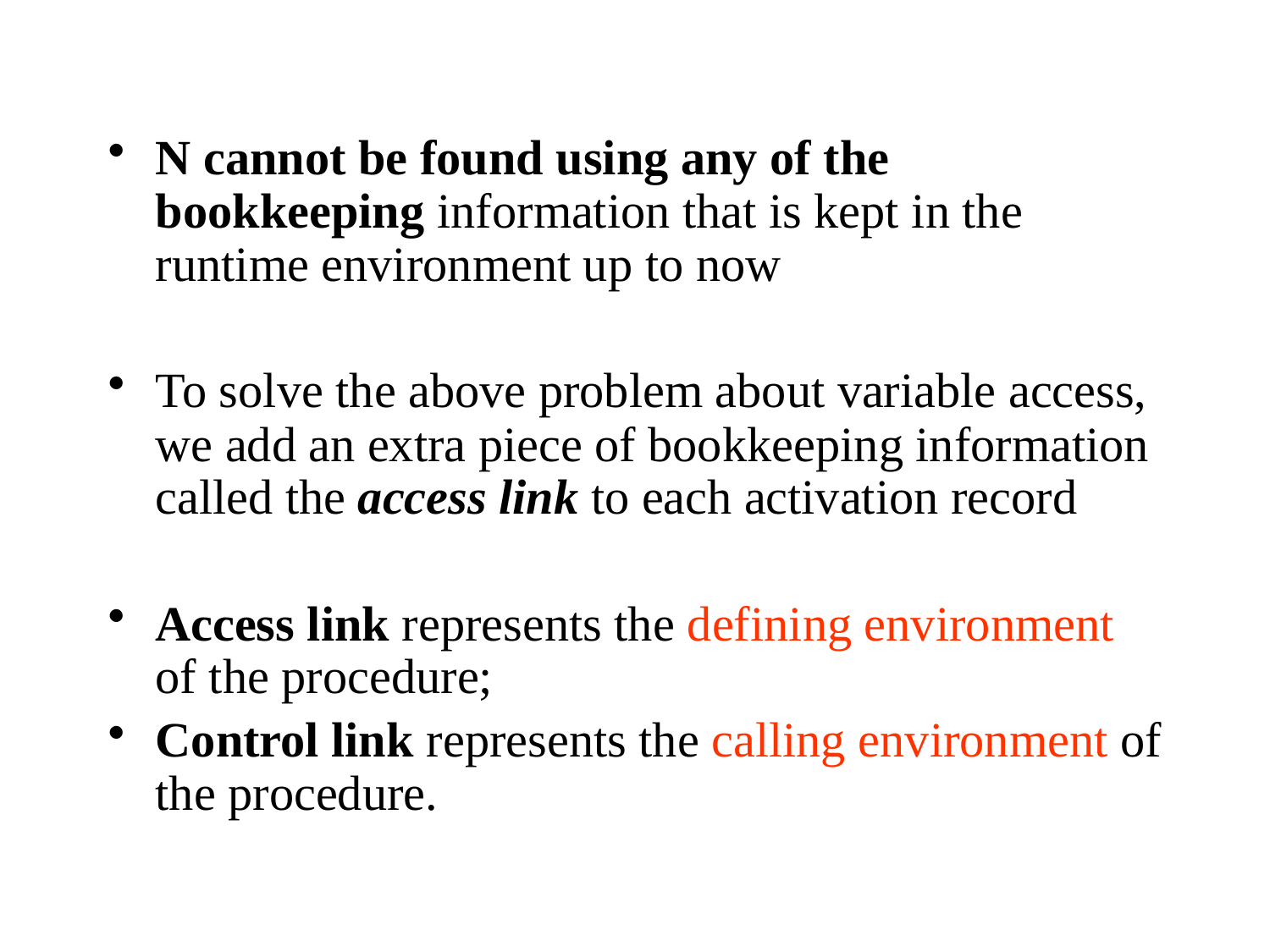

N cannot be found using any of the bookkeeping information that is kept in the runtime environment up to now

To solve the above problem about variable access, we add an extra piece of bookkeeping information called the access link to each activation record

Access link represents the defining environment of the procedure;
Control link represents the calling environment of the procedure.